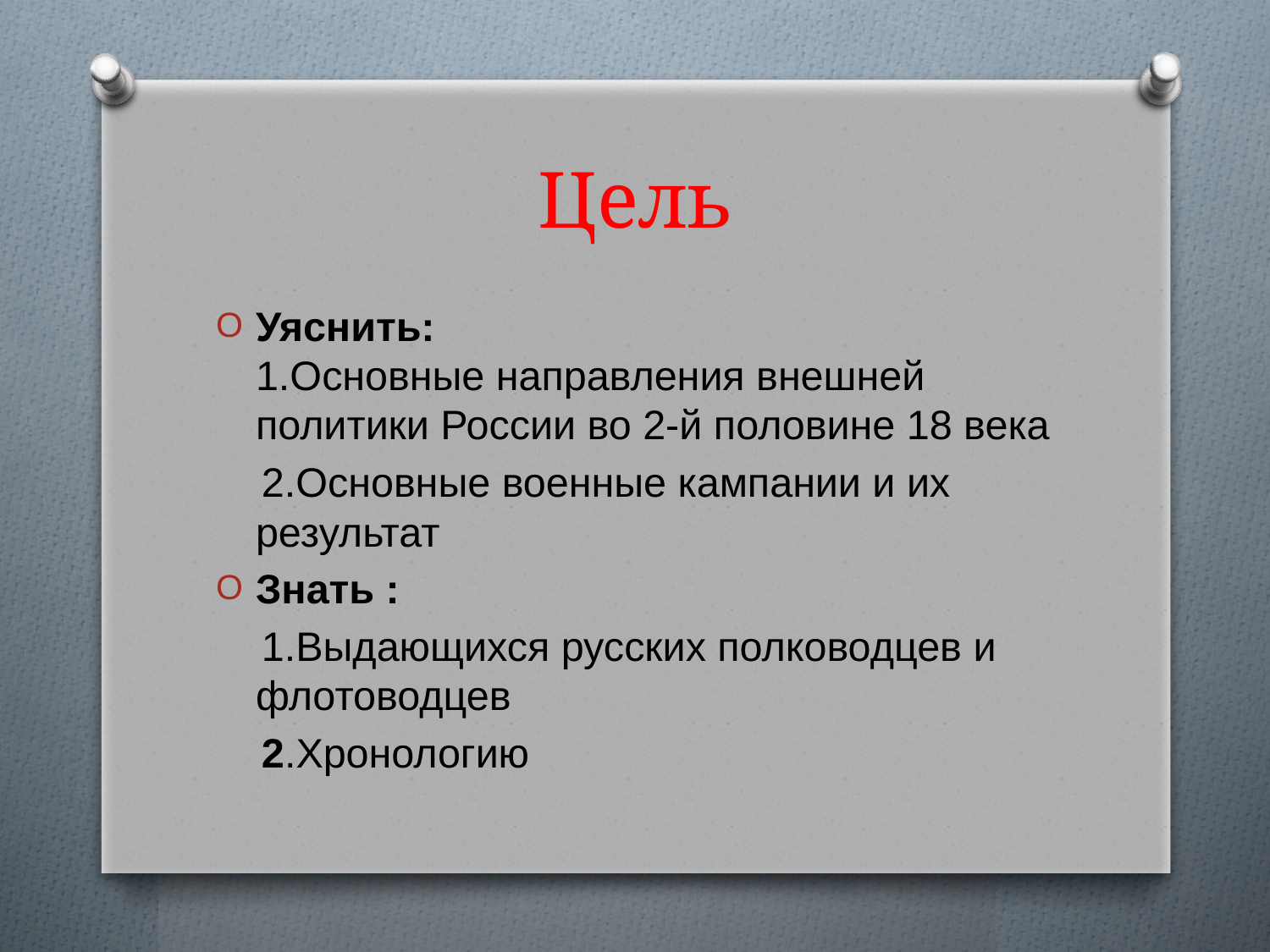

# Цель
Уяснить:                                                    1.Основные направления внешней политики России во 2-й половине 18 века
    2.Основные военные кампании и их результат
Знать :
    1.Выдающихся русских полководцев и флотоводцев
    2.Хронологию